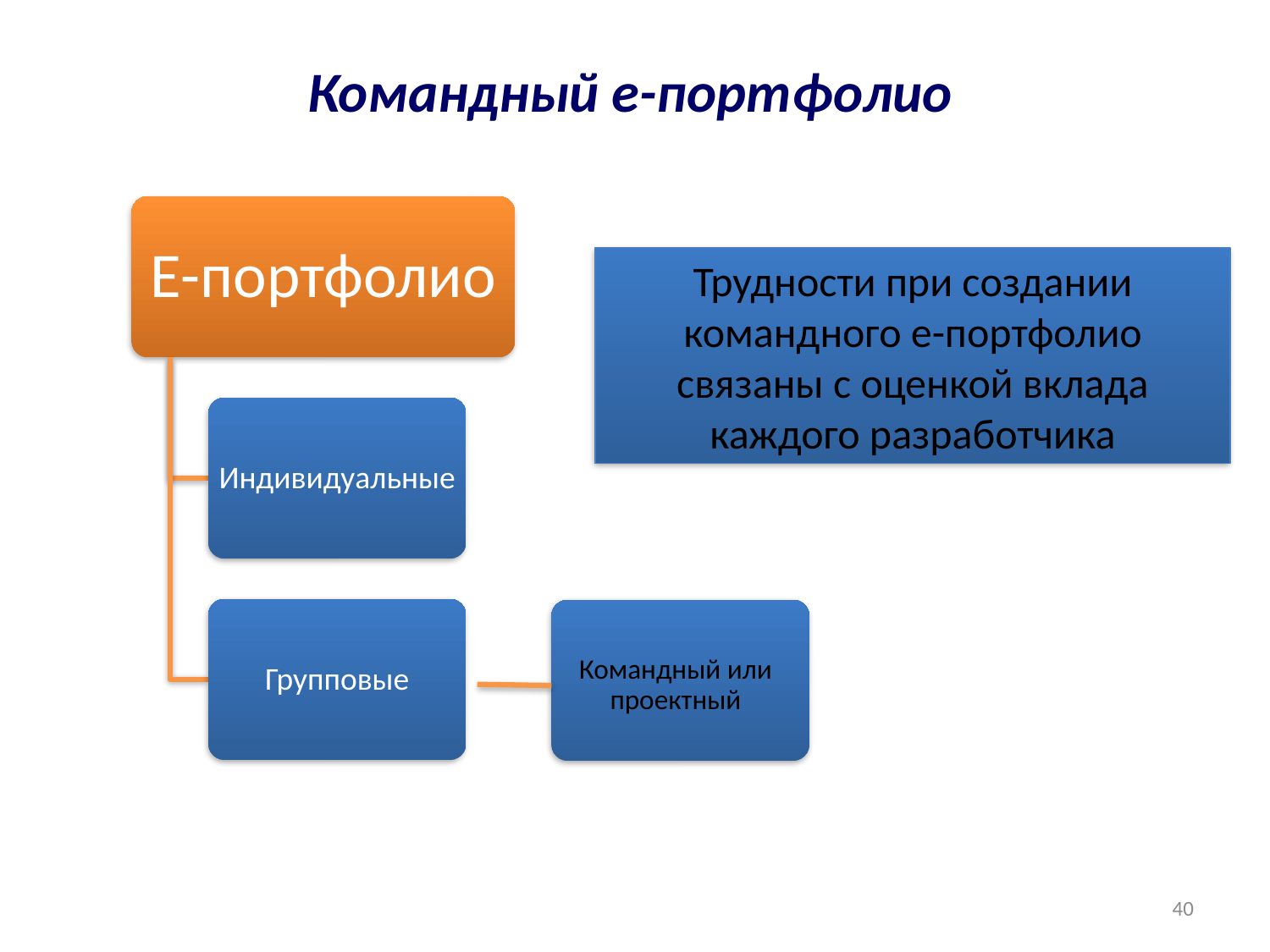

Командный е-портфолио
Е-портфолио
Индивидуальные
Групповые

Командный или проектный
Трудности при создании командного е-портфолио связаны с оценкой вклада каждого разработчика
40